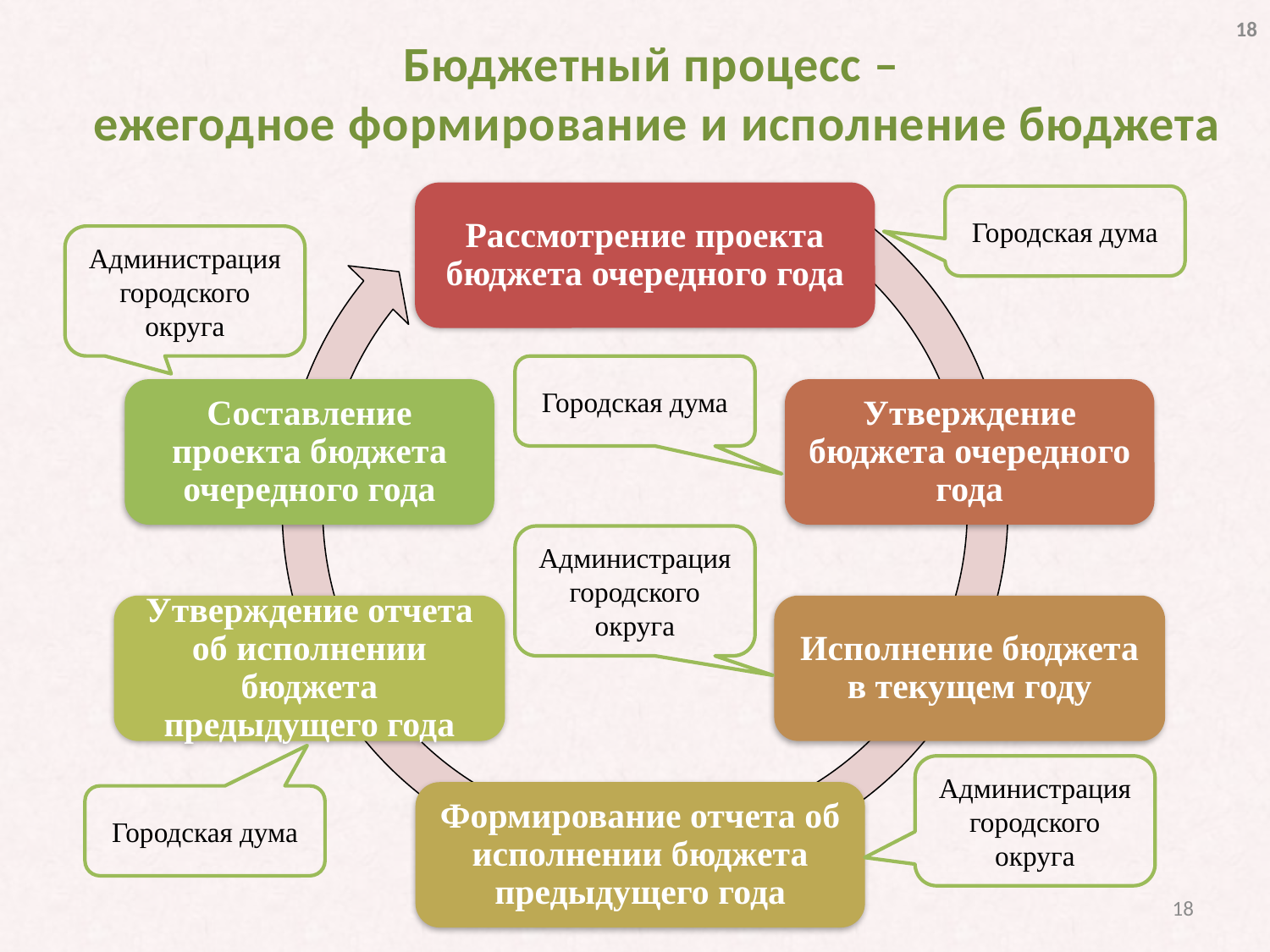

18
Бюджетный процесс –
ежегодное формирование и исполнение бюджета
Рассмотрение проекта бюджета очередного года
Утверждение бюджета очередного года
Исполнение бюджета в текущем году
Формирование отчета об исполнении бюджета предыдущего года
Утверждение отчета об исполнении бюджета предыдущего года
Составление проекта бюджета очередного года
Городская дума
Администрация городского округа
Городская дума
Администрация городского округа
Администрация городского округа
Городская дума
18